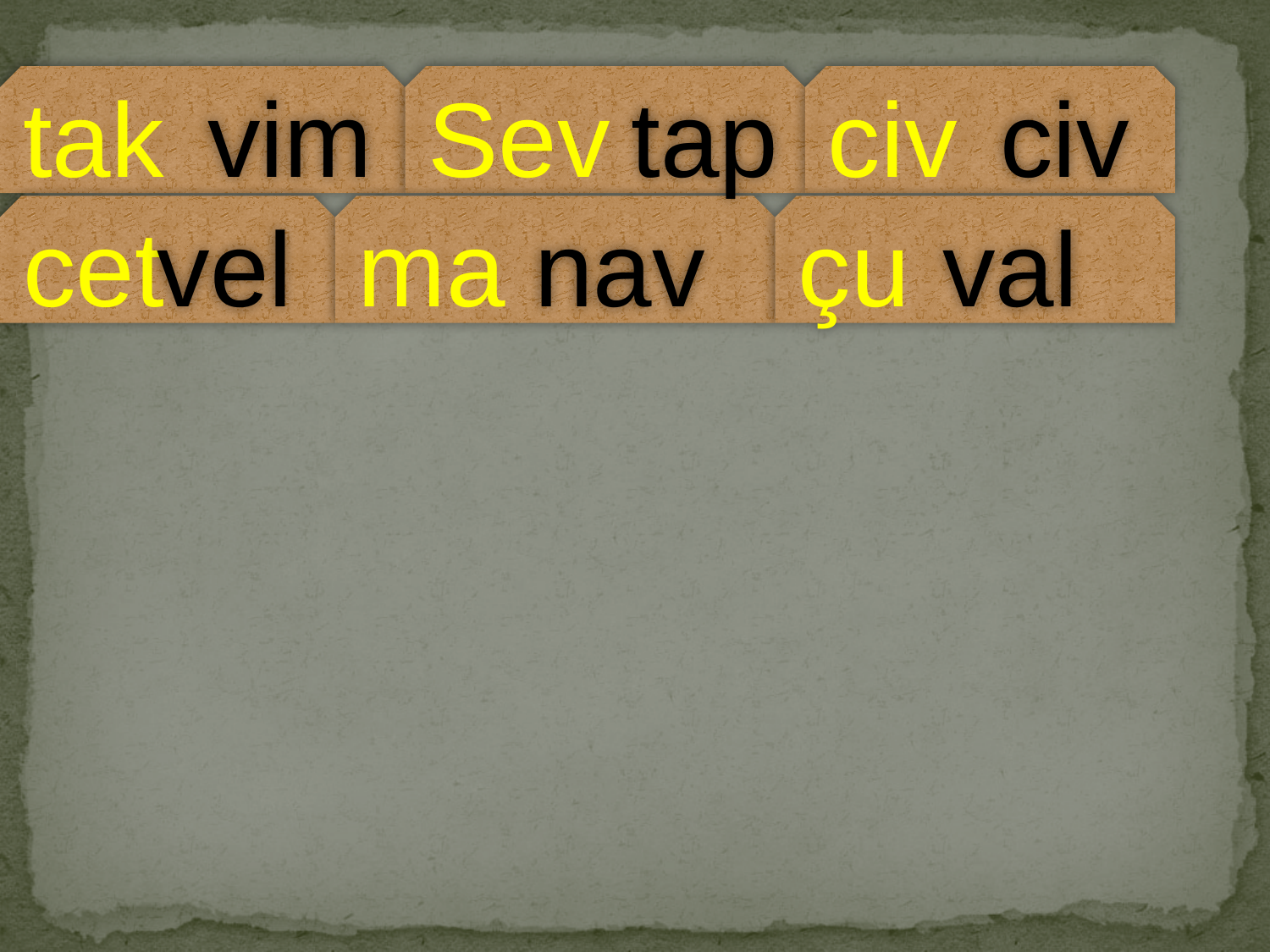

tak
vim
Sev
tap
civ
civ
cet
vel
ma
nav
çu
val